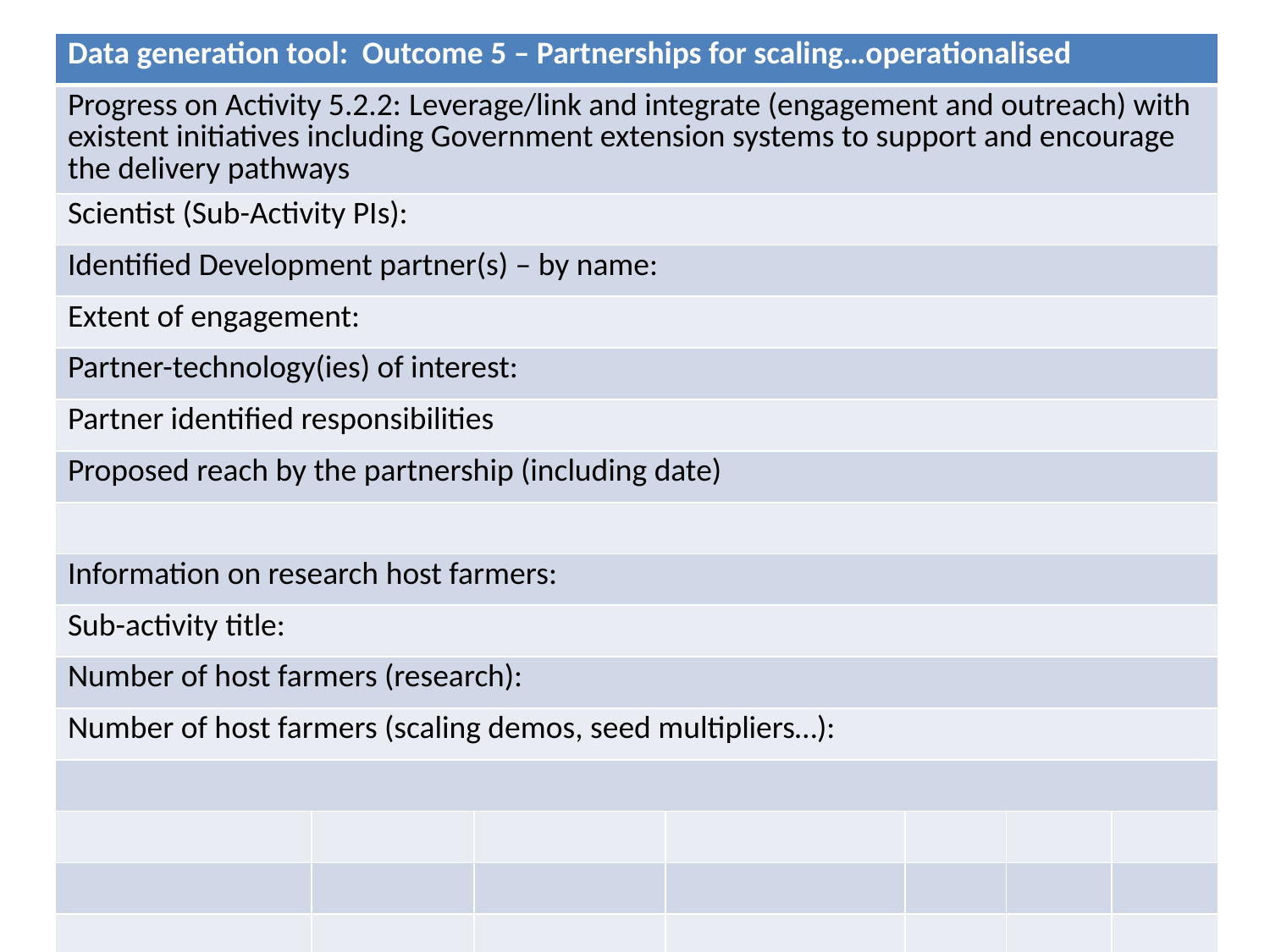

| Data generation tool: Outcome 5 – Partnerships for scaling…operationalised |  |  |  |  |  |  |
| --- | --- | --- | --- | --- | --- | --- |
| Progress on Activity 5.2.2: Leverage/link and integrate (engagement and outreach) with existent initiatives including Government extension systems to support and encourage the delivery pathways |  |  |  |  |  |  |
| Scientist (Sub-Activity PIs): |  |  |  |  |  |  |
| Identified Development partner(s) – by name: |  |  |  |  |  |  |
| Extent of engagement: |  |  |  |  |  |  |
| Partner-technology(ies) of interest: |  |  |  |  |  |  |
| Partner identified responsibilities |  |  |  |  |  |  |
| Proposed reach by the partnership (including date) |  |  |  |  |  |  |
|  |  |  |  |  |  |  |
| Information on research host farmers: |  |  |  |  |  |  |
| Sub-activity title: |  |  |  |  |  |  |
| Number of host farmers (research): |  |  |  |  |  |  |
| Number of host farmers (scaling demos, seed multipliers…): |  |  |  |  |  |  |
|  |  |  |  |  |  |  |
|  |  |  |  |  |  |  |
|  |  |  |  |  |  |  |
|  |  |  |  |  |  |  |